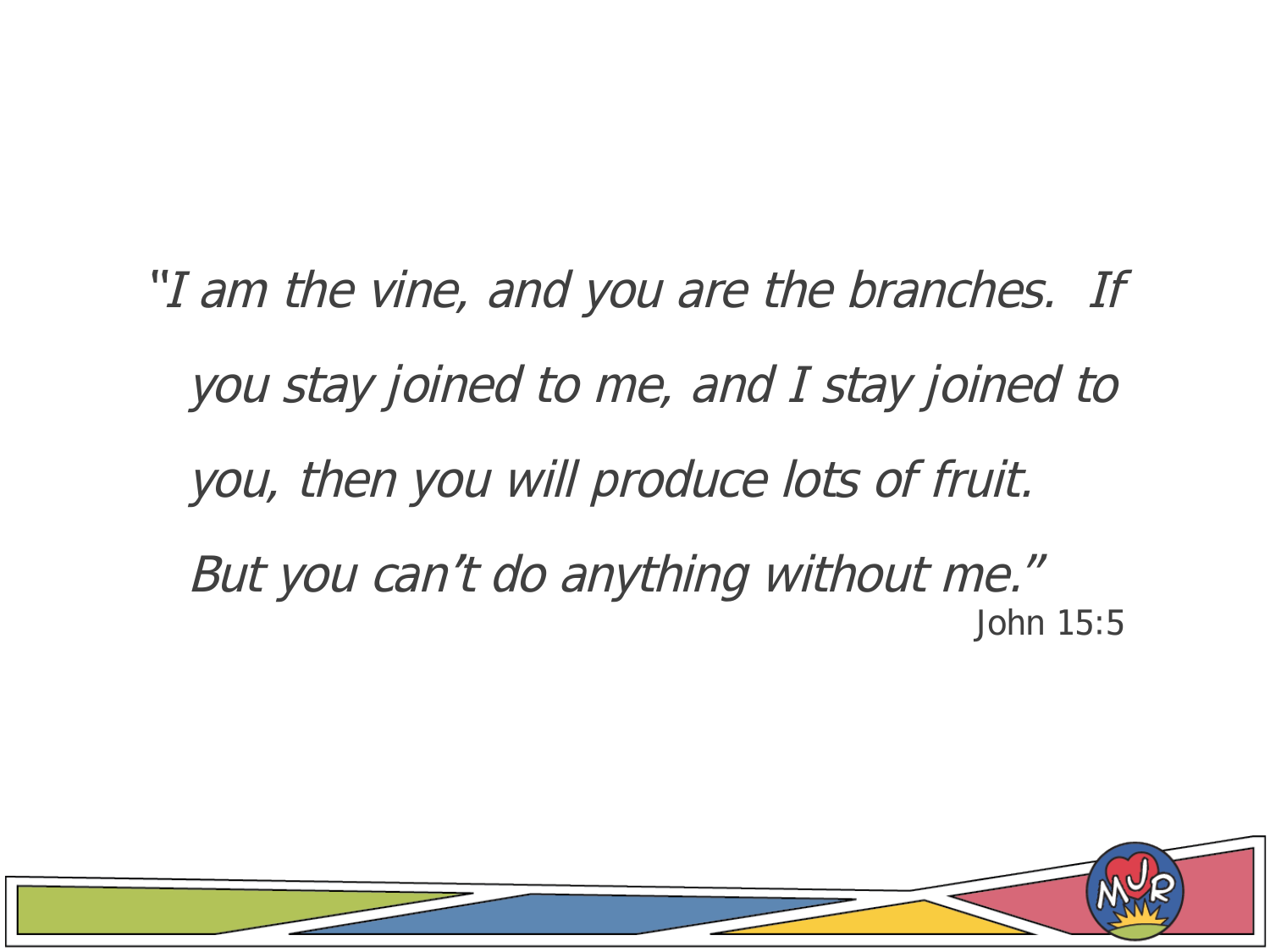

“I am the vine, and you are the branches.  If you stay joined to me, and I stay joined to you, then you will produce lots of fruit.  But you can’t do anything without me.”
John 15:5